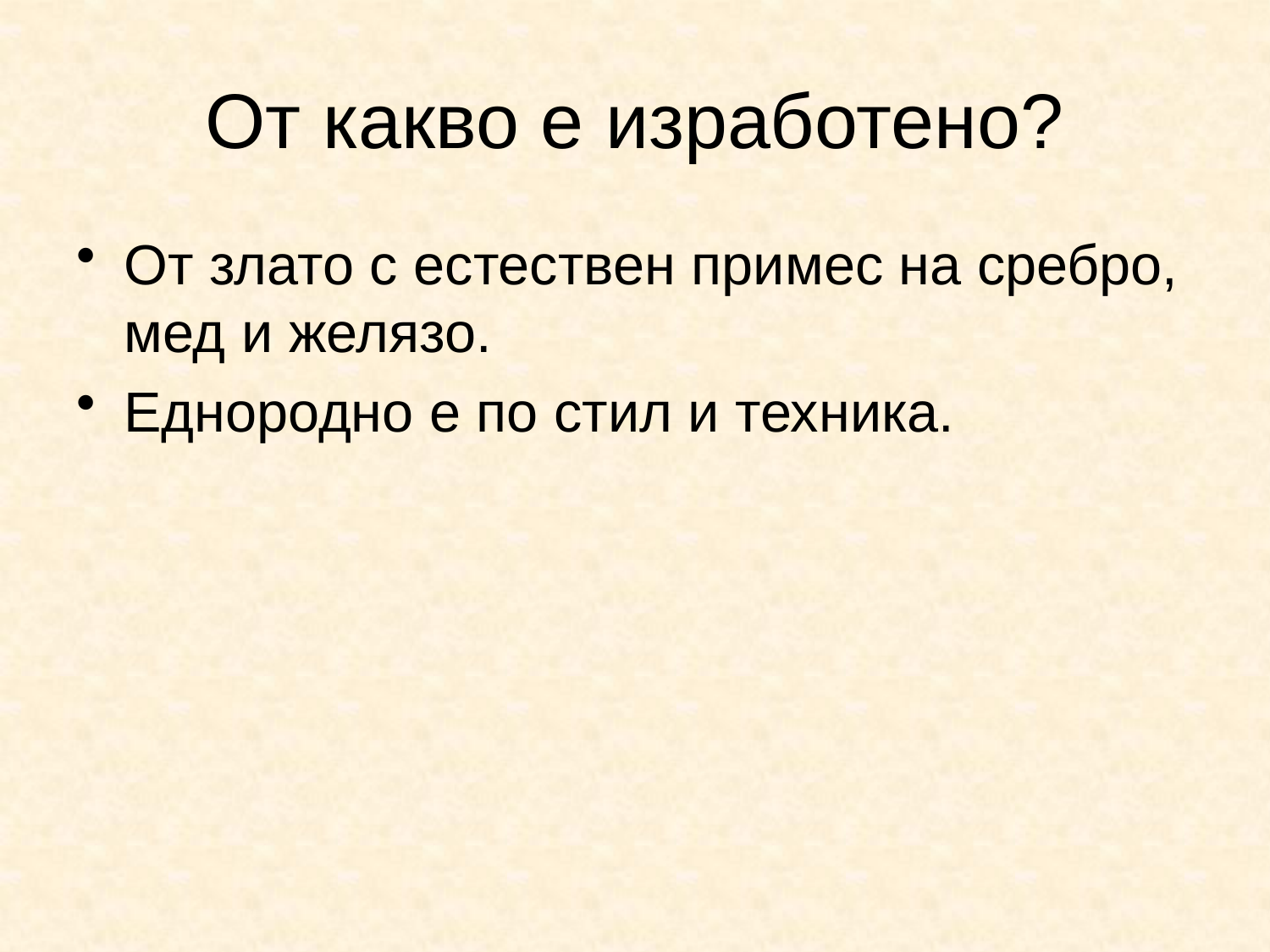

# От какво е изработено?
От злато с естествен примес на сребро, мед и желязо.
Еднородно е по стил и техника.